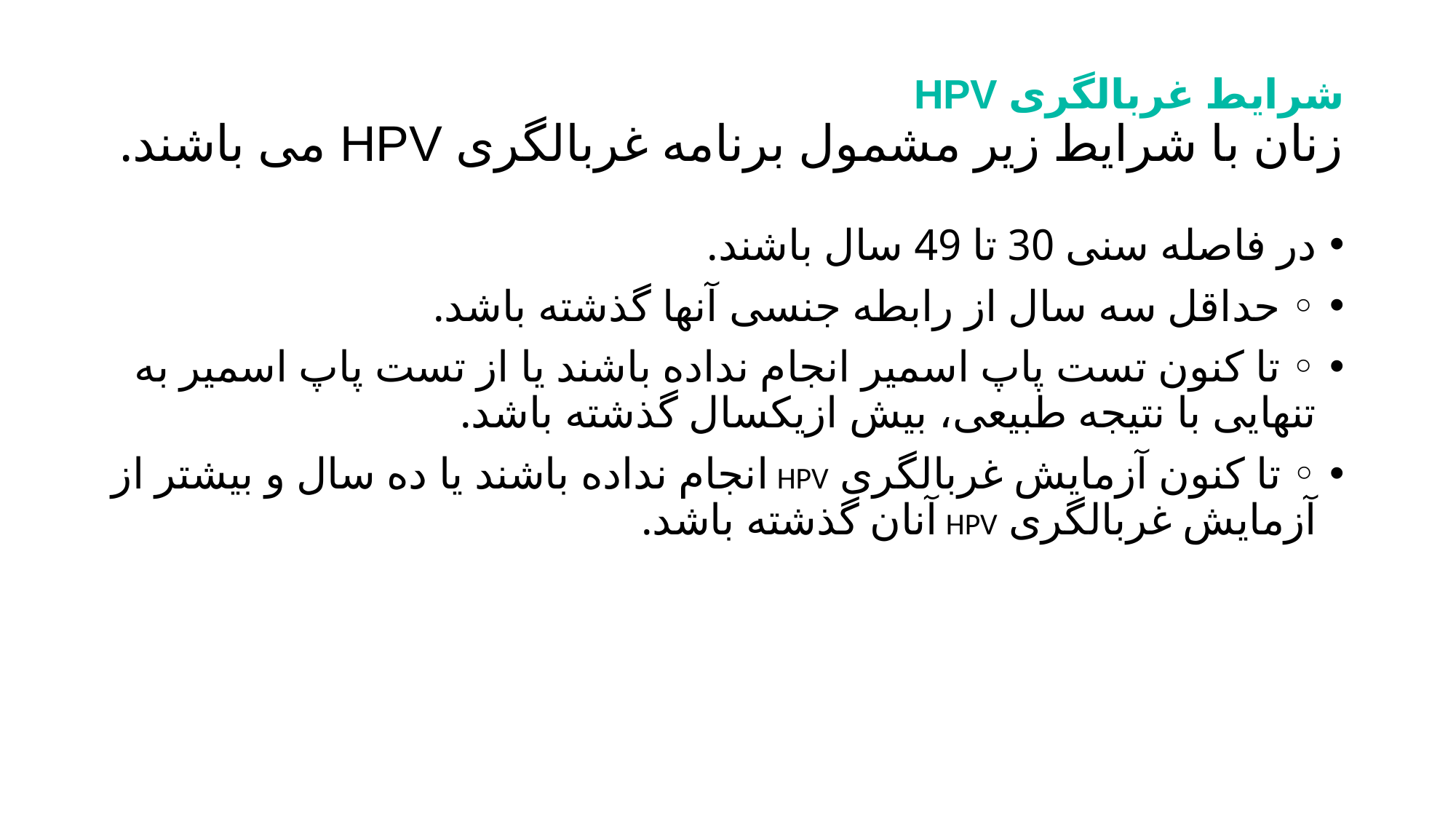

# شرایط غربالگری HPV زنان با شرایط زیر مشمول برنامه غربالگری HPV می باشند.
در فاصله سنی 30 تا 49 سال باشند.
◦ حداقل سه سال از رابطه جنسی آنها گذشته باشد.
◦ تا کنون تست پاپ اسمیر انجام نداده باشند یا از تست پاپ اسمیر به تنهایی با نتیجه طبیعی، بیش ازیکسال گذشته باشد.
◦ تا کنون آزمایش غربالگری HPV انجام نداده باشند یا ده سال و بیشتر از آزمایش غربالگری HPV آنان گذشته باشد.